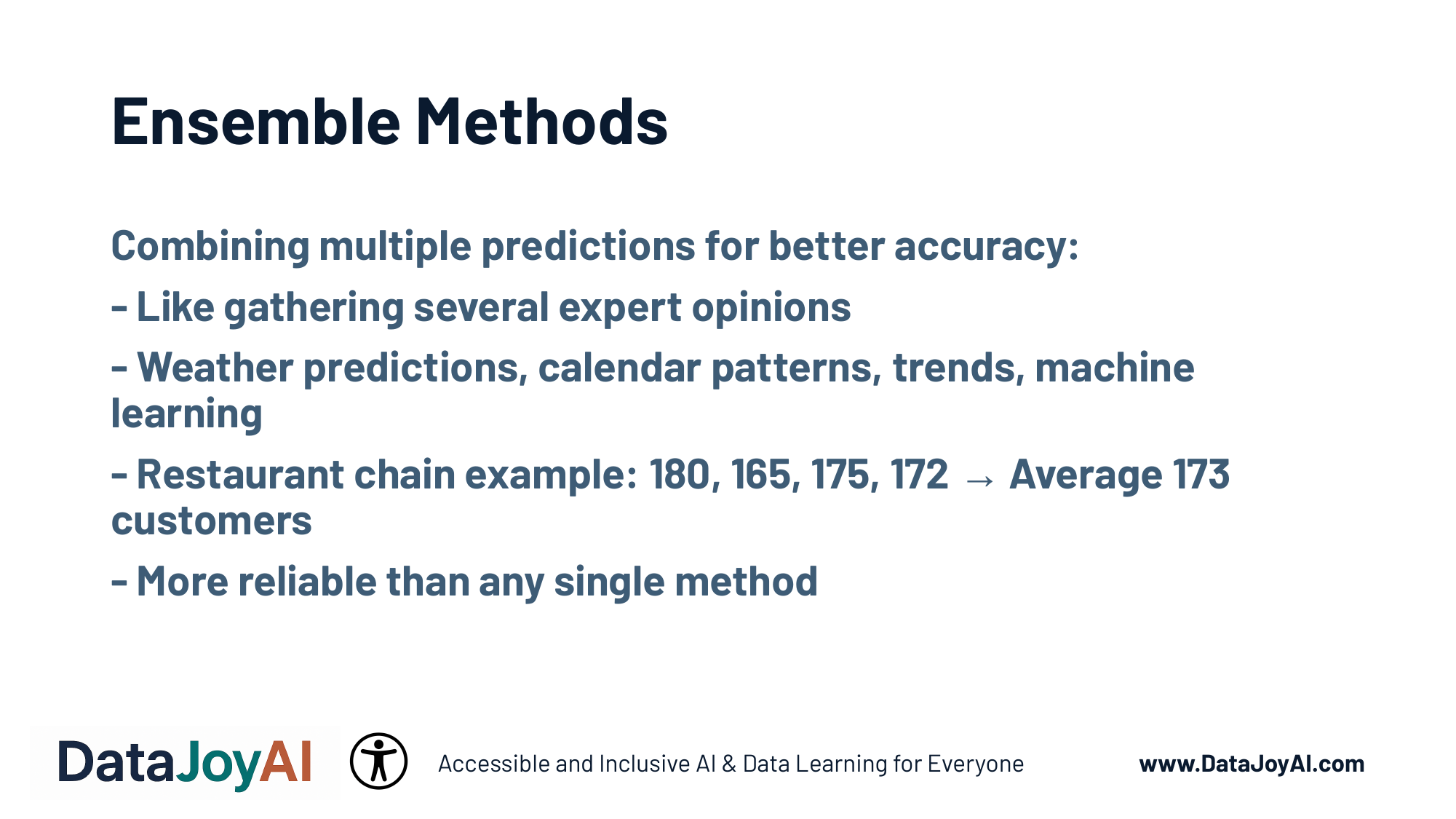

# Ensemble Methods
Combining multiple predictions for better accuracy:
- Like gathering several expert opinions
- Weather predictions, calendar patterns, trends, machine learning
- Restaurant chain example: 180, 165, 175, 172 → Average 173 customers
- More reliable than any single method